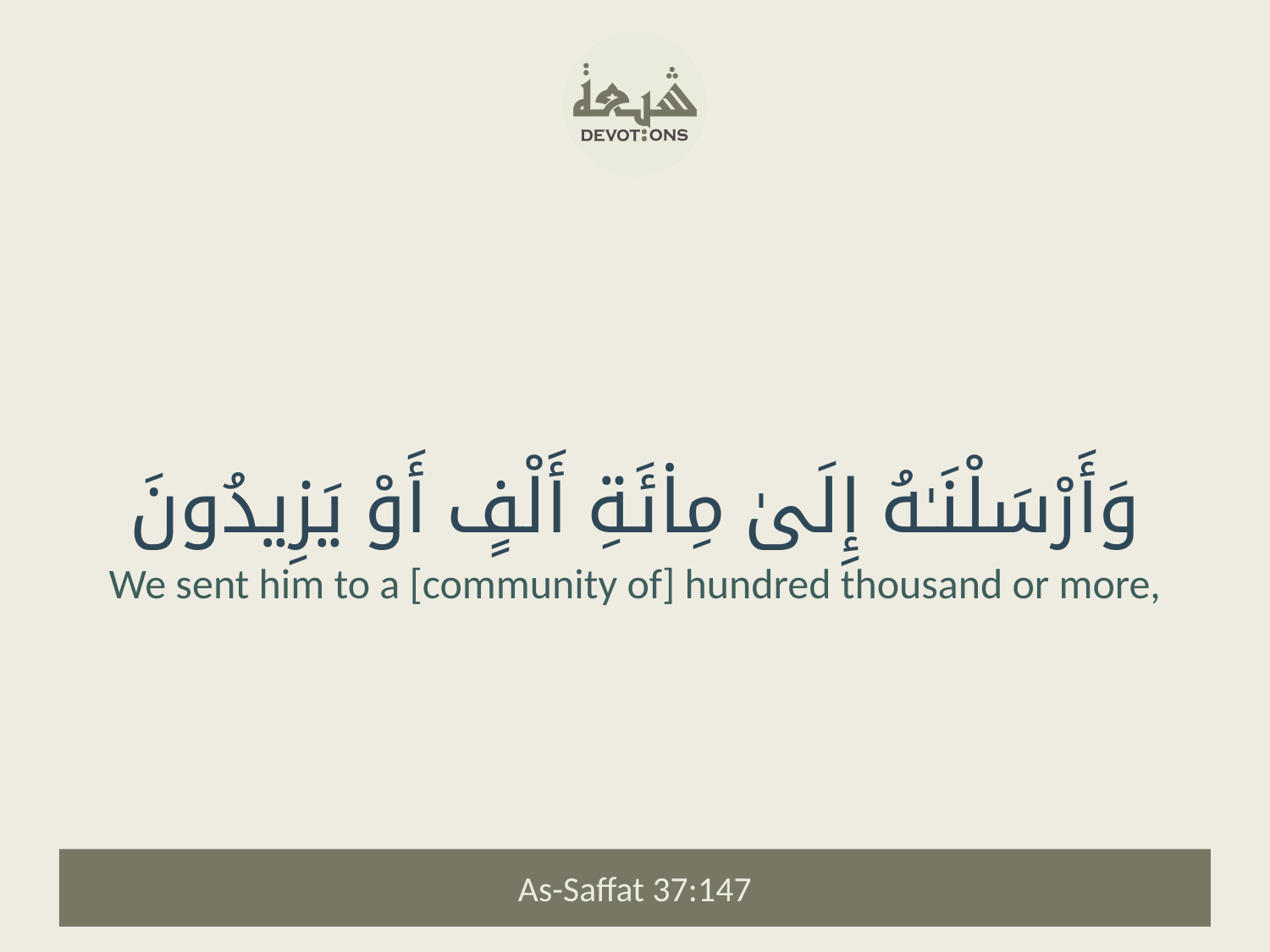

وَأَرْسَلْنَـٰهُ إِلَىٰ مِا۟ئَةِ أَلْفٍ أَوْ يَزِيدُونَ
We sent him to a [community of] hundred thousand or more,
As-Saffat 37:147